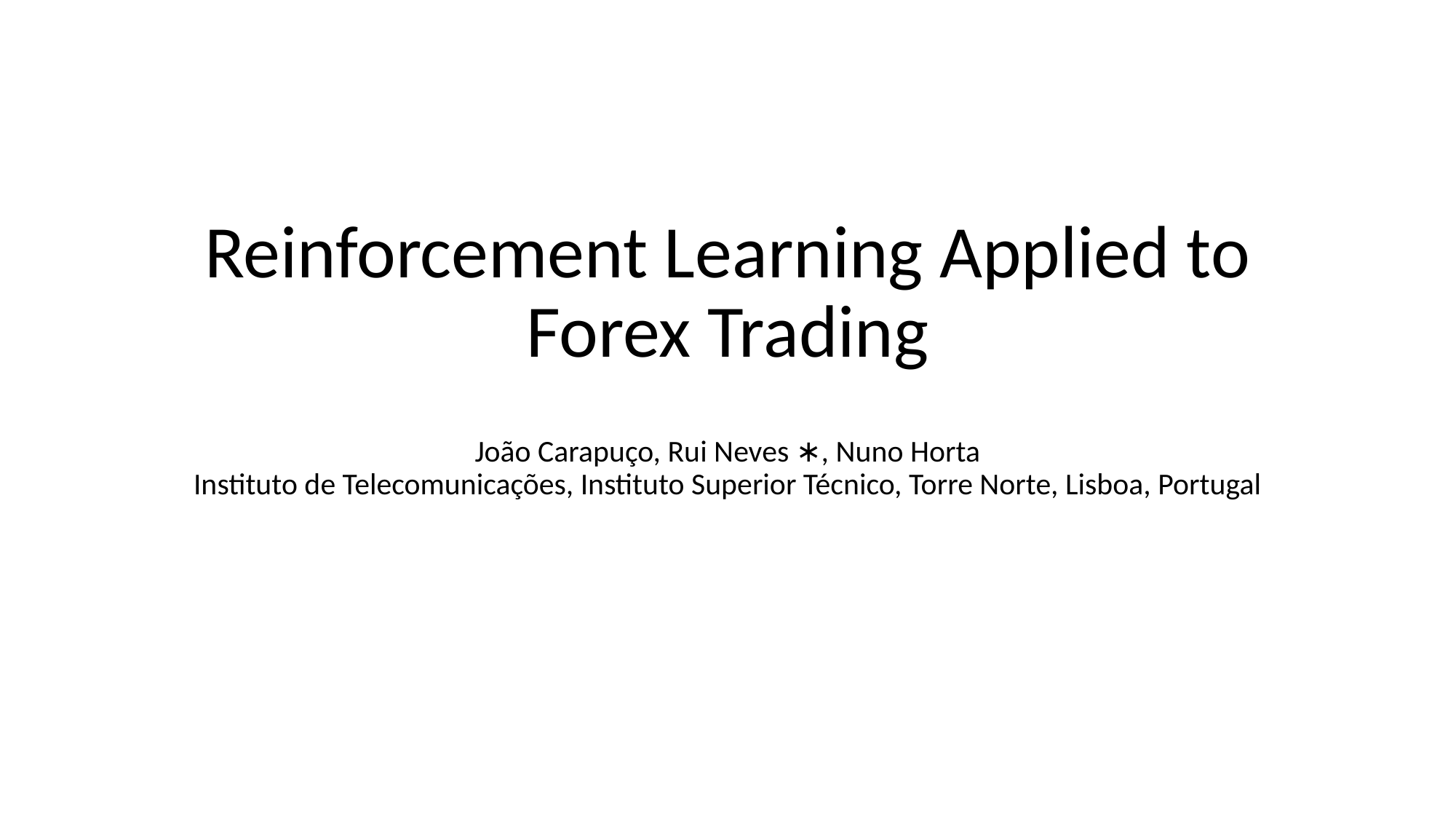

# Reinforcement Learning Applied to Forex Trading
João Carapuço, Rui Neves ∗, Nuno Horta
Instituto de Telecomunicações, Instituto Superior Técnico, Torre Norte, Lisboa, Portugal